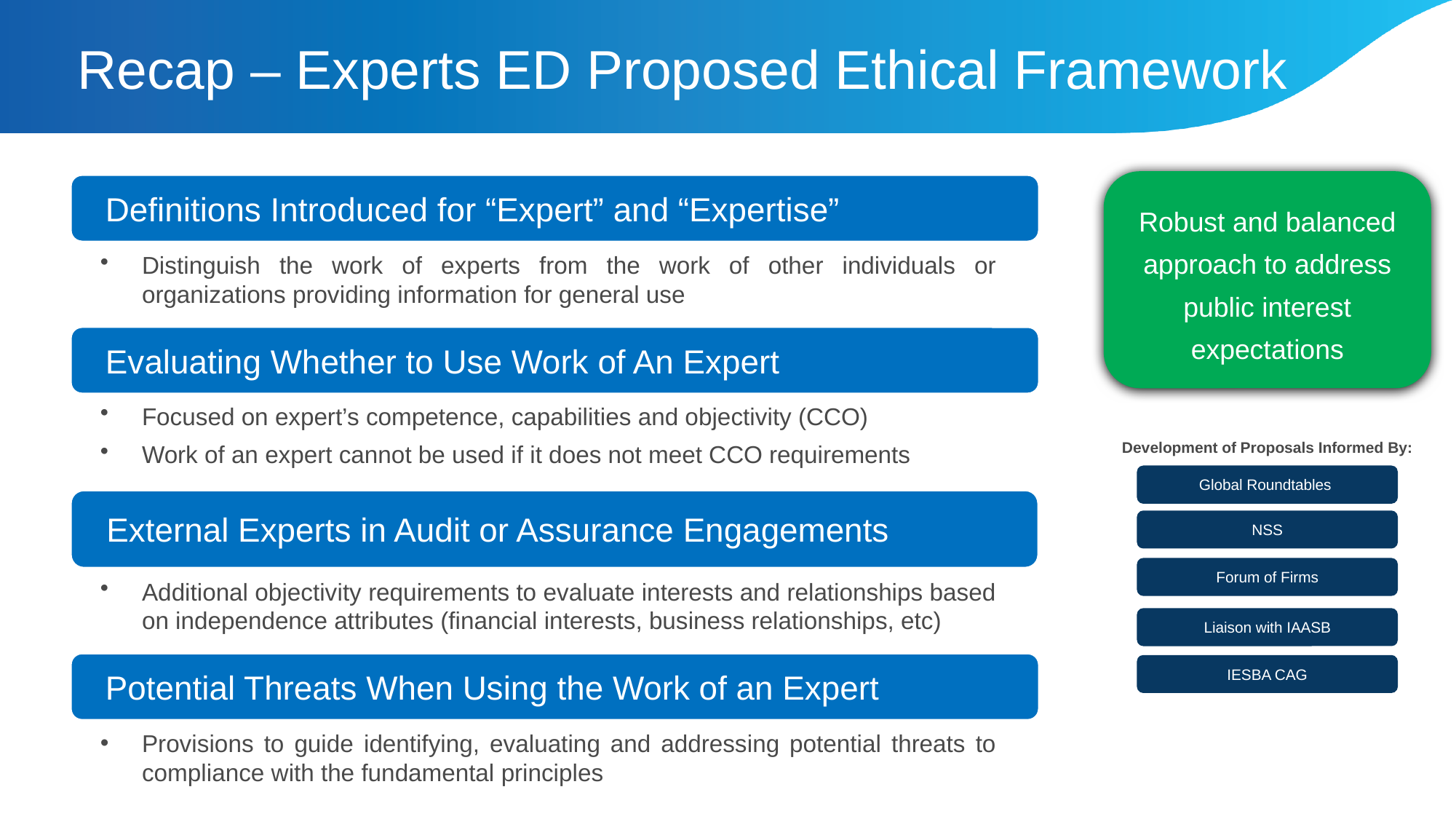

# Recap – Experts ED Proposed Ethical Framework
Distinguish the work of experts from the work of other individuals or organizations providing information for general use
Definitions Introduced for “Expert” and “Expertise”
Focused on expert’s competence, capabilities and objectivity (CCO)
Work of an expert cannot be used if it does not meet CCO requirements
Evaluating Whether to Use Work of An Expert
Additional objectivity requirements to evaluate interests and relationships based on independence attributes (financial interests, business relationships, etc)
External Experts in Audit or Assurance Engagements
Provisions to guide identifying, evaluating and addressing potential threats to compliance with the fundamental principles
Potential Threats When Using the Work of an Expert
Robust and balanced approach to address public interest expectations
Development of Proposals Informed By:
Global Roundtables
NSS
Forum of Firms
Liaison with IAASB
IESBA CAG